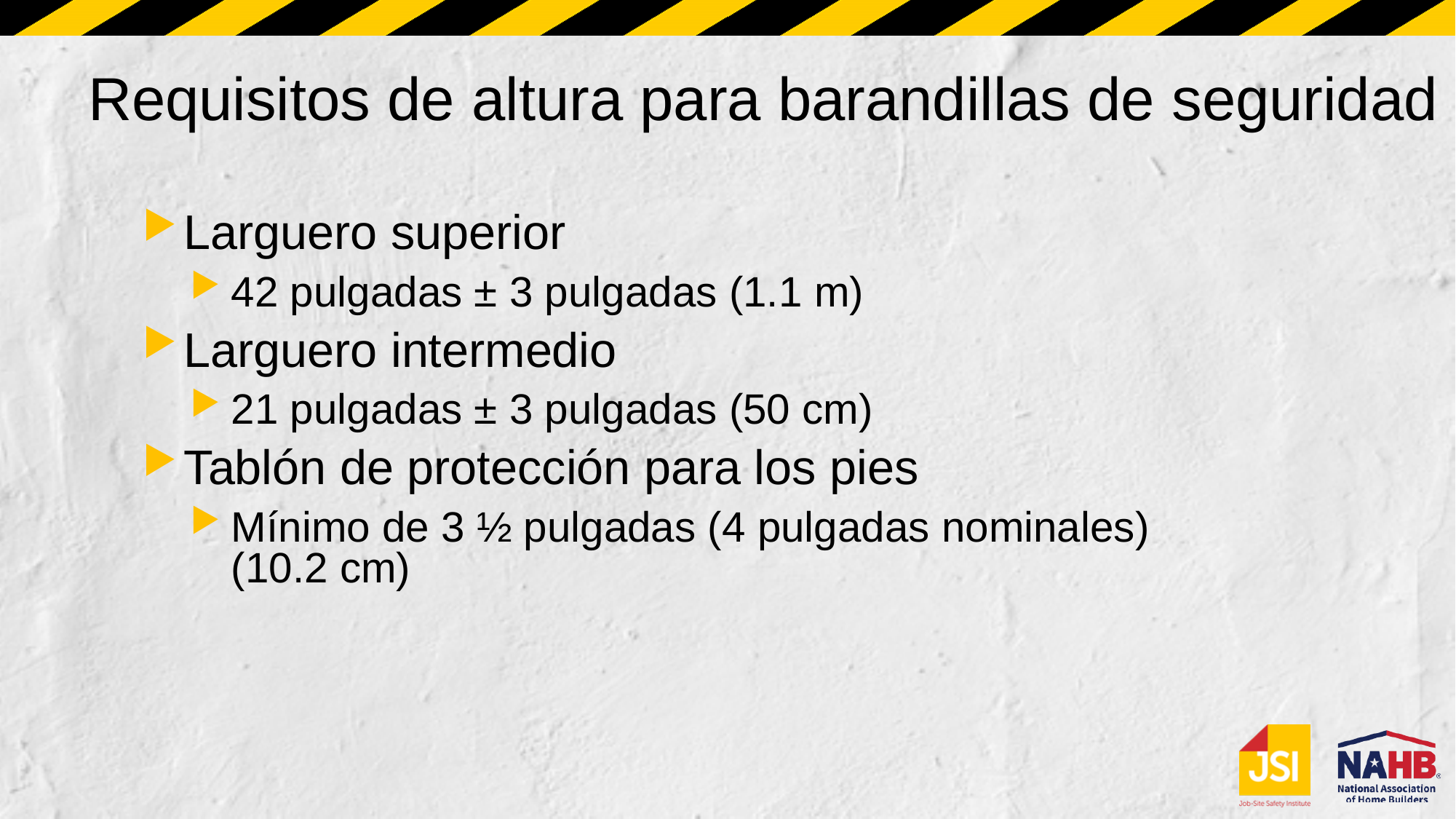

# Requisitos de altura para barandillas de seguridad
Larguero superior
42 pulgadas ± 3 pulgadas (1.1 m)
Larguero intermedio
21 pulgadas ± 3 pulgadas (50 cm)
Tablón de protección para los pies
Mínimo de 3 ½ pulgadas (4 pulgadas nominales) (10.2 cm)